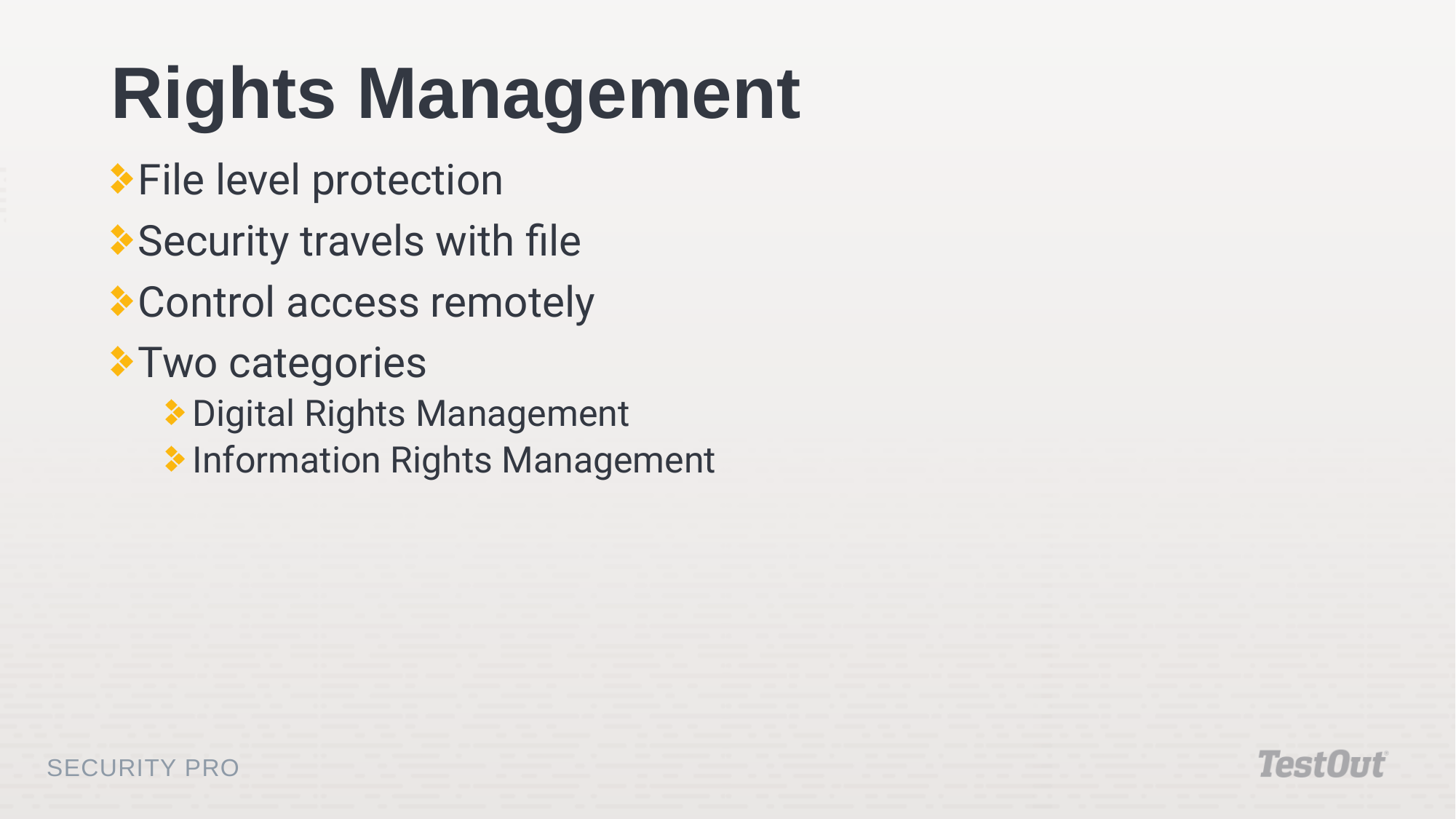

# Rights Management
File level protection
Security travels with file
Control access remotely
Two categories
Digital Rights Management
Information Rights Management
Security Pro